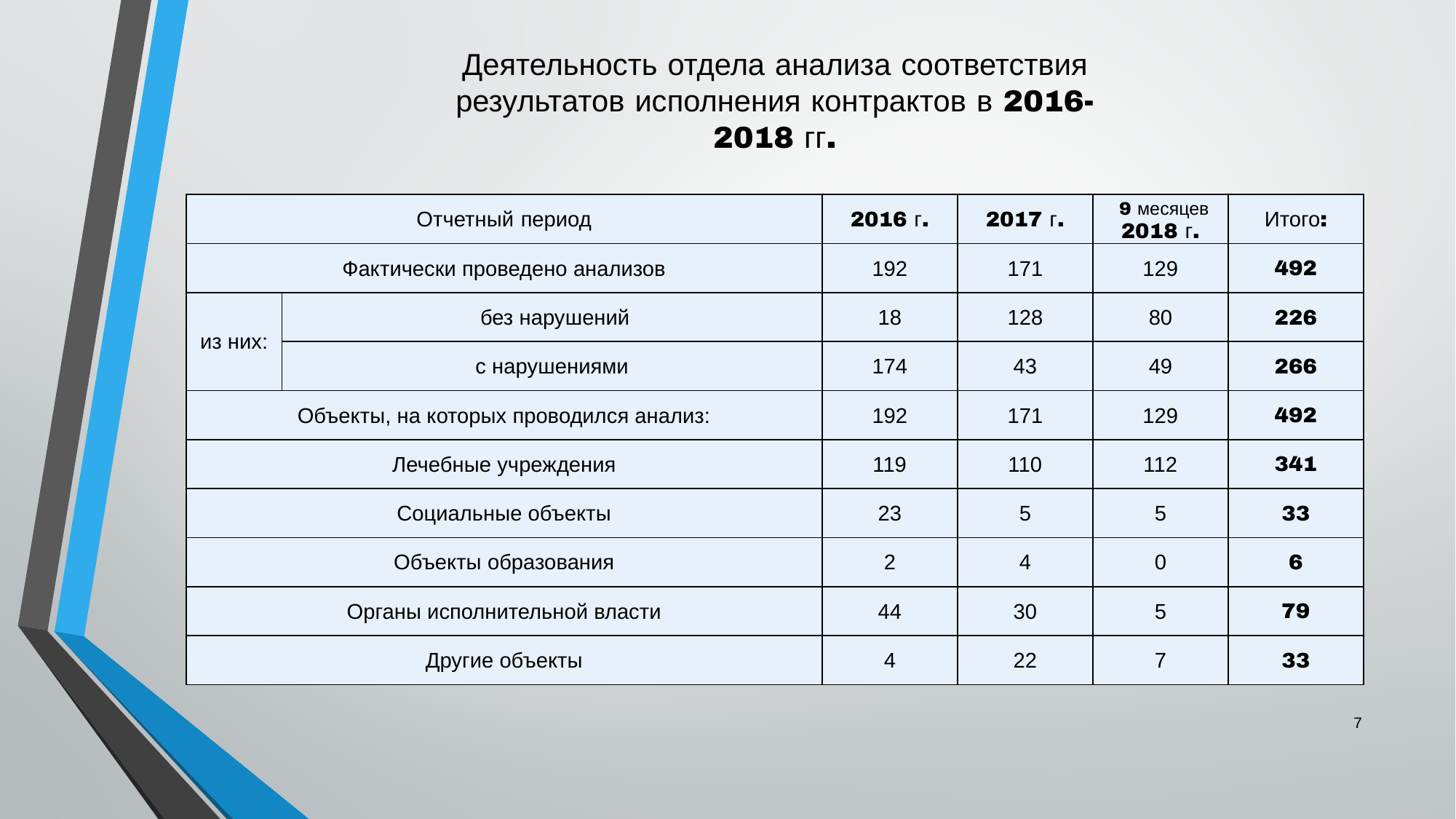

Деятельность отдела анализа соответствия результатов исполнения контрактов в 2016-2018 гг.
| Отчетный период |  | 2016 г. | 2017 г. | 9 месяцев 2018 г. | Итого: |
| --- | --- | --- | --- | --- | --- |
| Фактически проведено анализов |  | 192 | 171 | 129 | 492 |
| из них: | без нарушений | 18 | 128 | 80 | 226 |
|  | с нарушениями | 174 | 43 | 49 | 266 |
| Объекты, на которых проводился анализ: |  | 192 | 171 | 129 | 492 |
| Лечебные учреждения |  | 119 | 110 | 112 | 341 |
| Социальные объекты |  | 23 | 5 | 5 | 33 |
| Объекты образования |  | 2 | 4 | 0 | 6 |
| Органы исполнительной власти |  | 44 | 30 | 5 | 79 |
| Другие объекты |  | 4 | 22 | 7 | 33 |
7